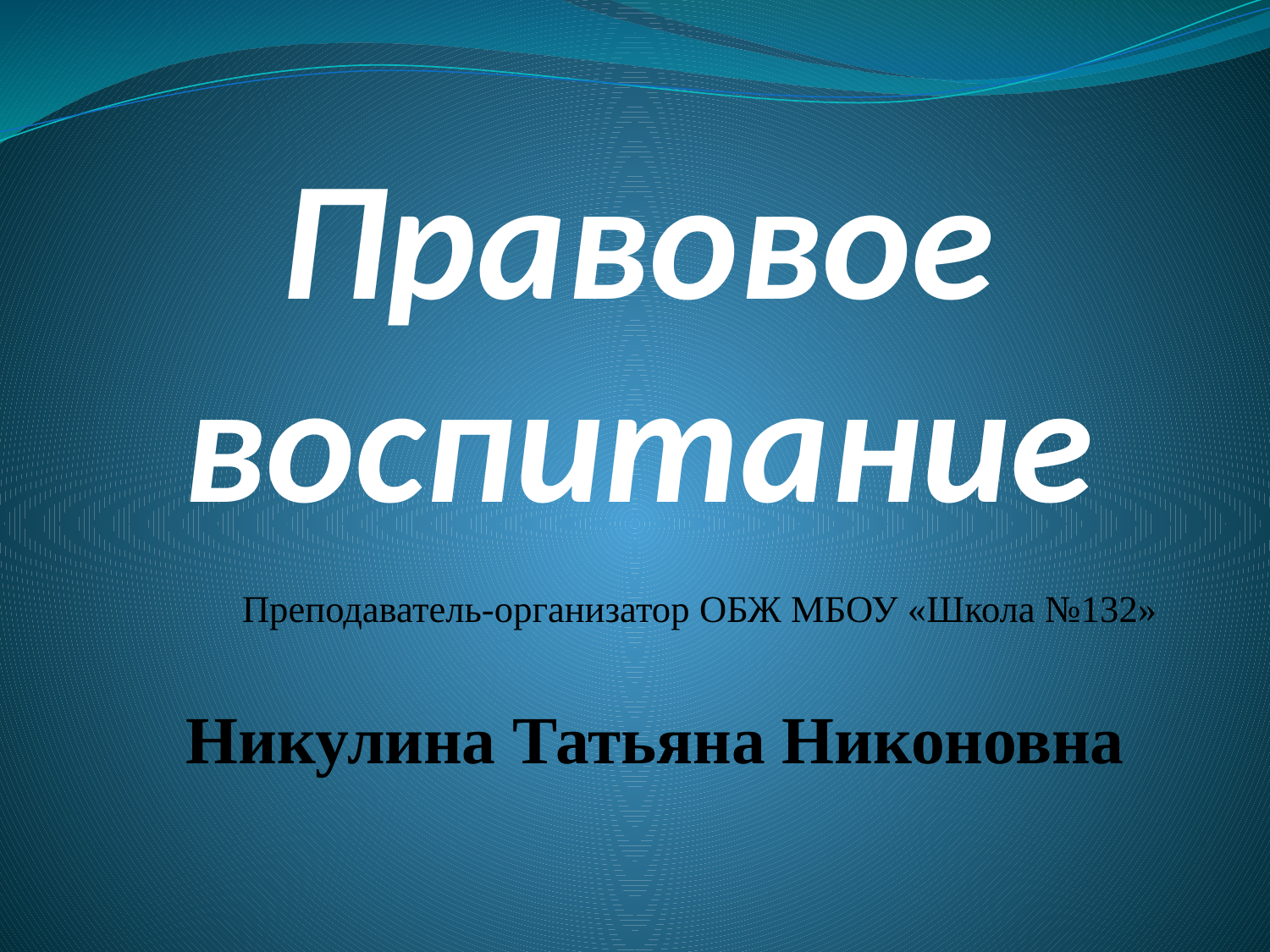

# Правовое воспитание

Преподаватель-организатор ОБЖ МБОУ «Школа №132»

Никулина Татьяна Никоновна